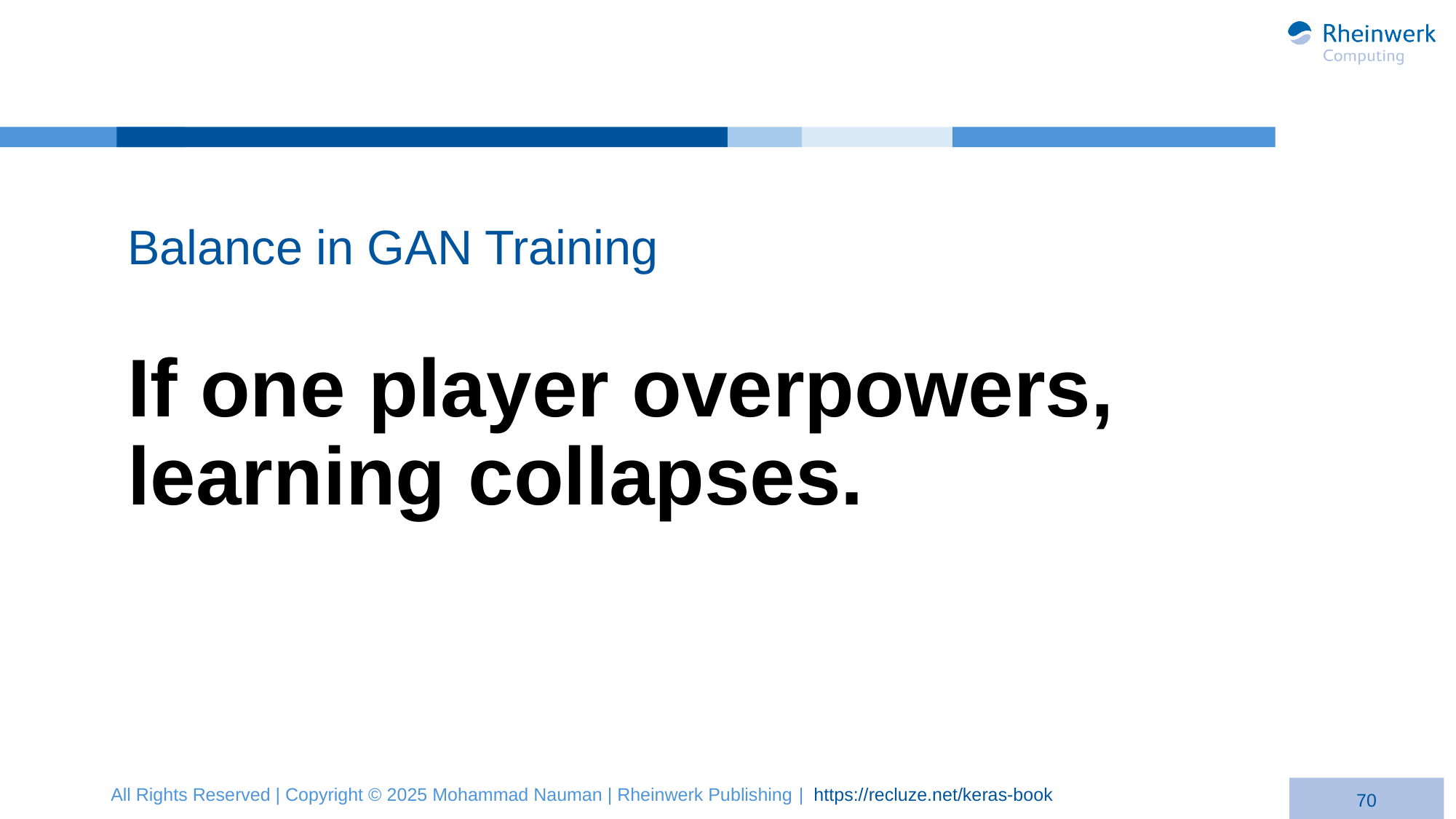

Balance in GAN Training
# If one player overpowers, learning collapses.